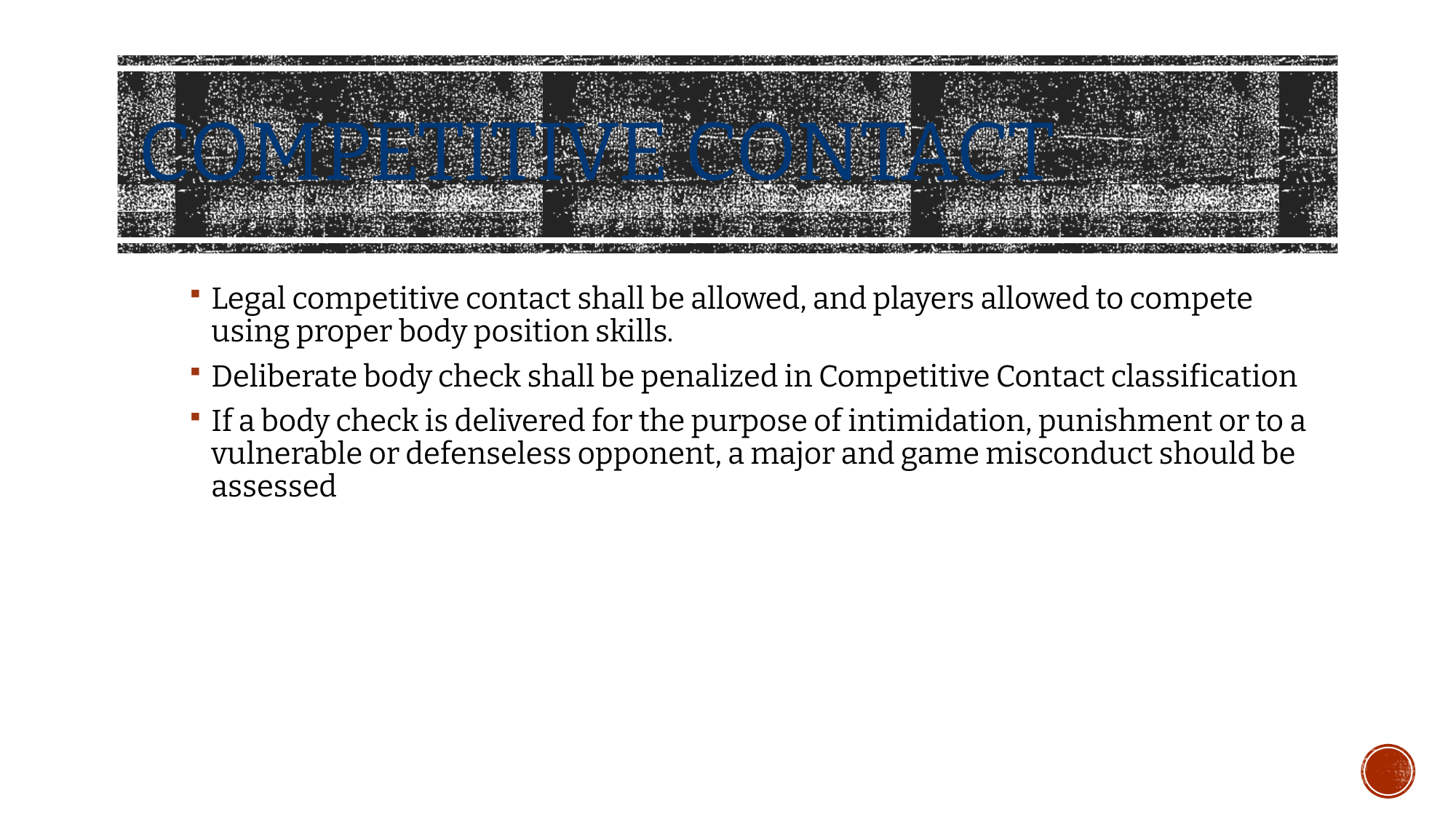

# Competitive Contact

Legal competitive contact shall be allowed, and players allowed to compete using proper body position skills.
Deliberate body check shall be penalized in Competitive Contact classification
If a body check is delivered for the purpose of intimidation, punishment or to a vulnerable or defenseless opponent, a major and game misconduct should be assessed